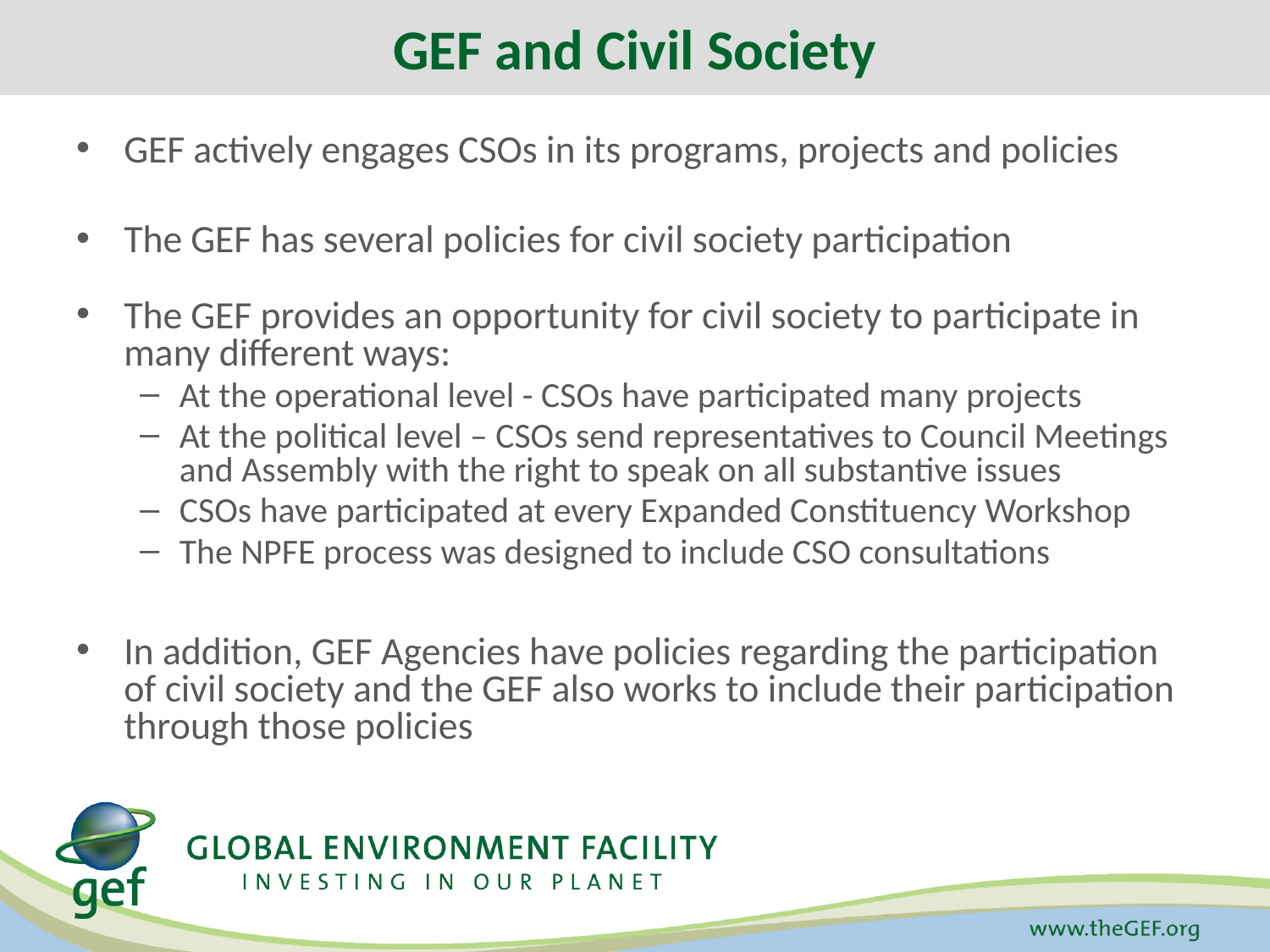

GEF and Civil Society
GEF actively engages CSOs in its programs, projects and policies

The GEF has several policies for civil society participation

The GEF provides an opportunity for civil society to participate in many different ways:
At the operational level - CSOs have participated many projects
At the political level – CSOs send representatives to Council Meetings and Assembly with the right to speak on all substantive issues
CSOs have participated at every Expanded Constituency Workshop
The NPFE process was designed to include CSO consultations

In addition, GEF Agencies have policies regarding the participation of civil society and the GEF also works to include their participation through those policies